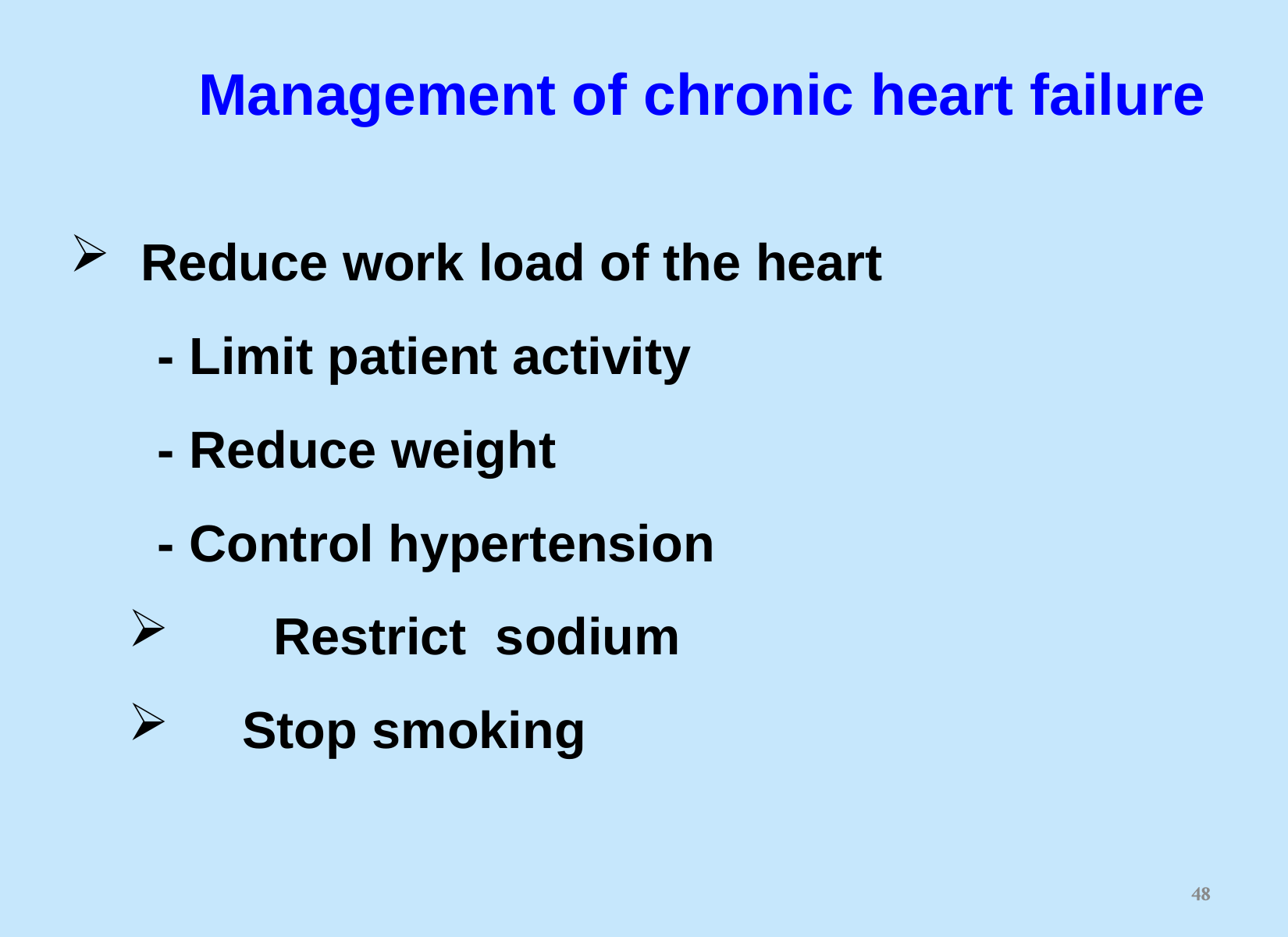

Management of chronic heart failure

  Reduce work load of the heart
  - Limit patient activity
  - Reduce weight
  - Control hypertension
	Restrict  sodium
     Stop smoking

48